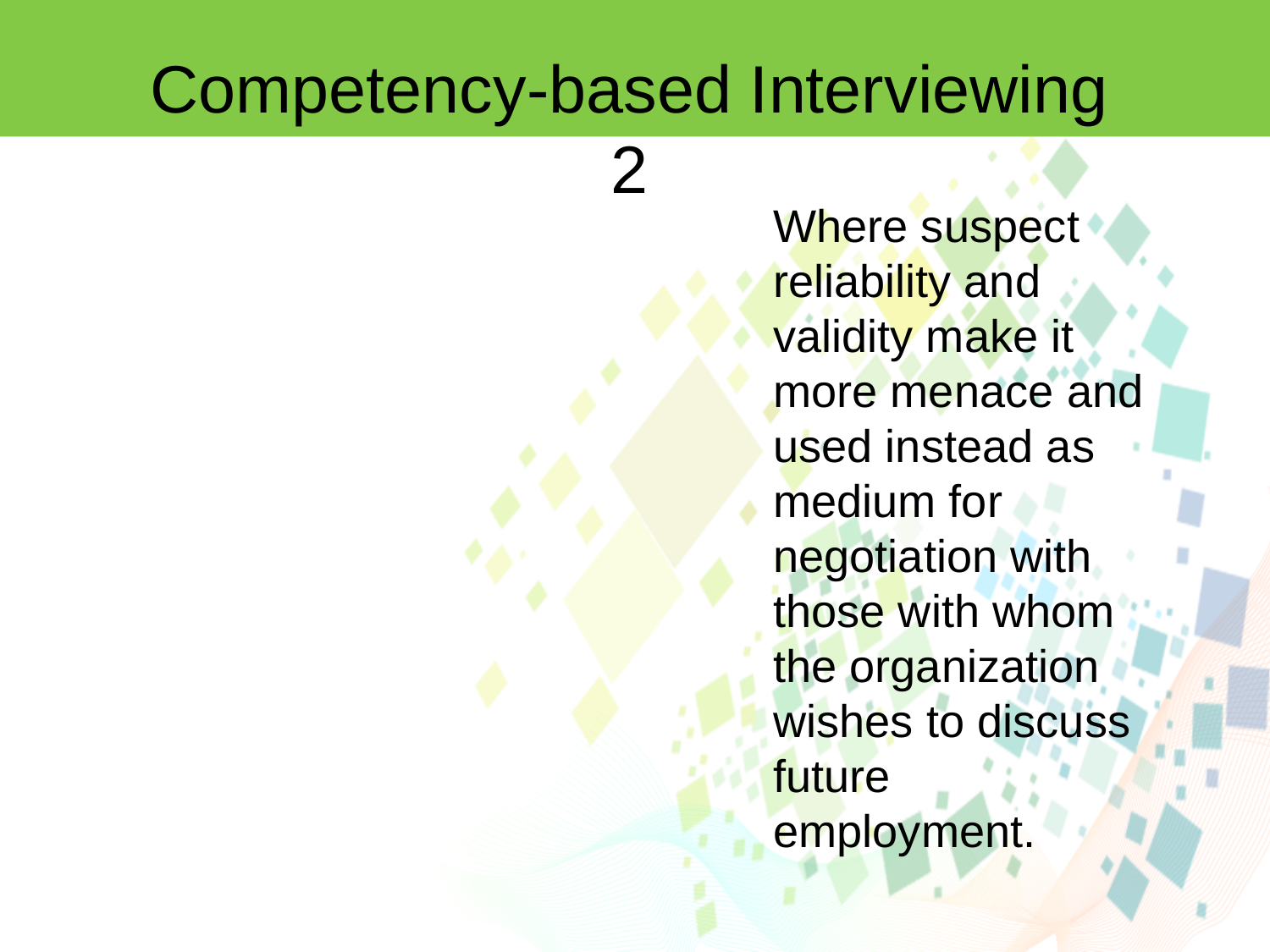

Competency-based Interviewing 2
Where suspect reliability and validity make it more menace and used instead as medium for negotiation with those with whom the organization wishes to discuss future employment.